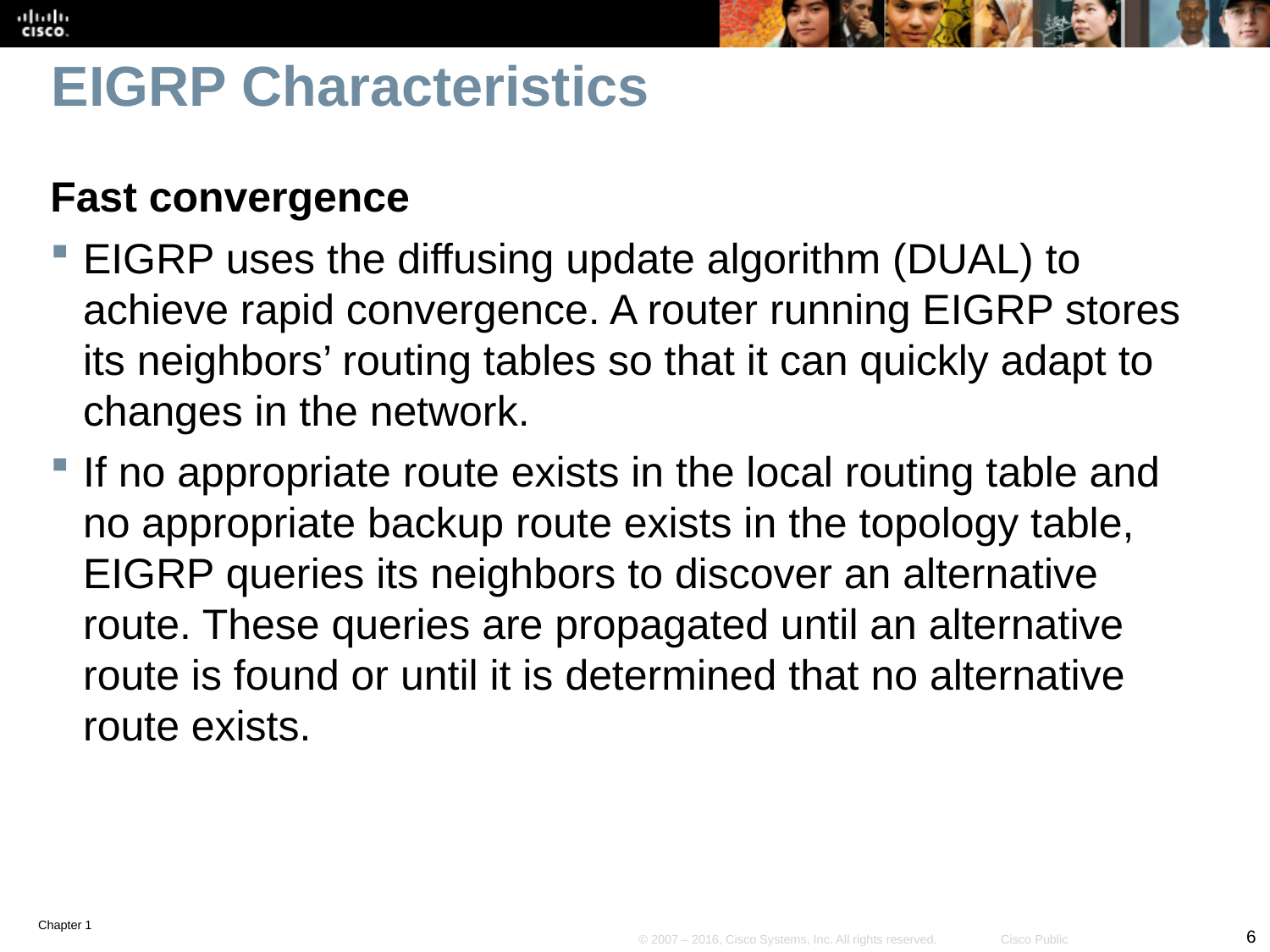

# EIGRP Characteristics
Fast convergence
EIGRP uses the diffusing update algorithm (DUAL) to achieve rapid convergence. A router running EIGRP stores its neighbors’ routing tables so that it can quickly adapt to changes in the network.
If no appropriate route exists in the local routing table and no appropriate backup route exists in the topology table, EIGRP queries its neighbors to discover an alternative route. These queries are propagated until an alternative route is found or until it is determined that no alternative route exists.